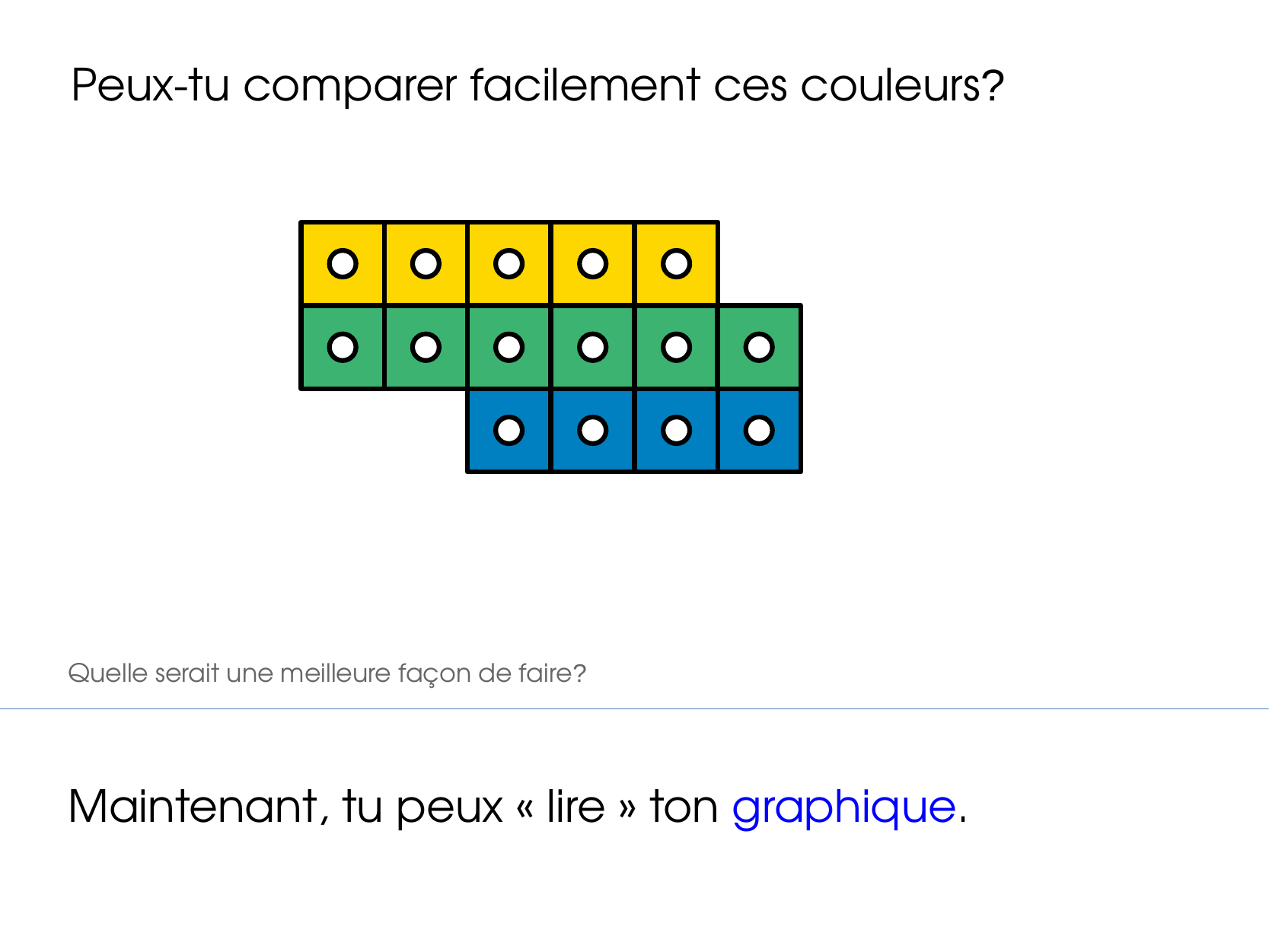

Peux-tu comparer facilement ces couleurs?

Quelle serait une meilleure façon de faire?
Maintenant, tu peux « lire » ton graphique.